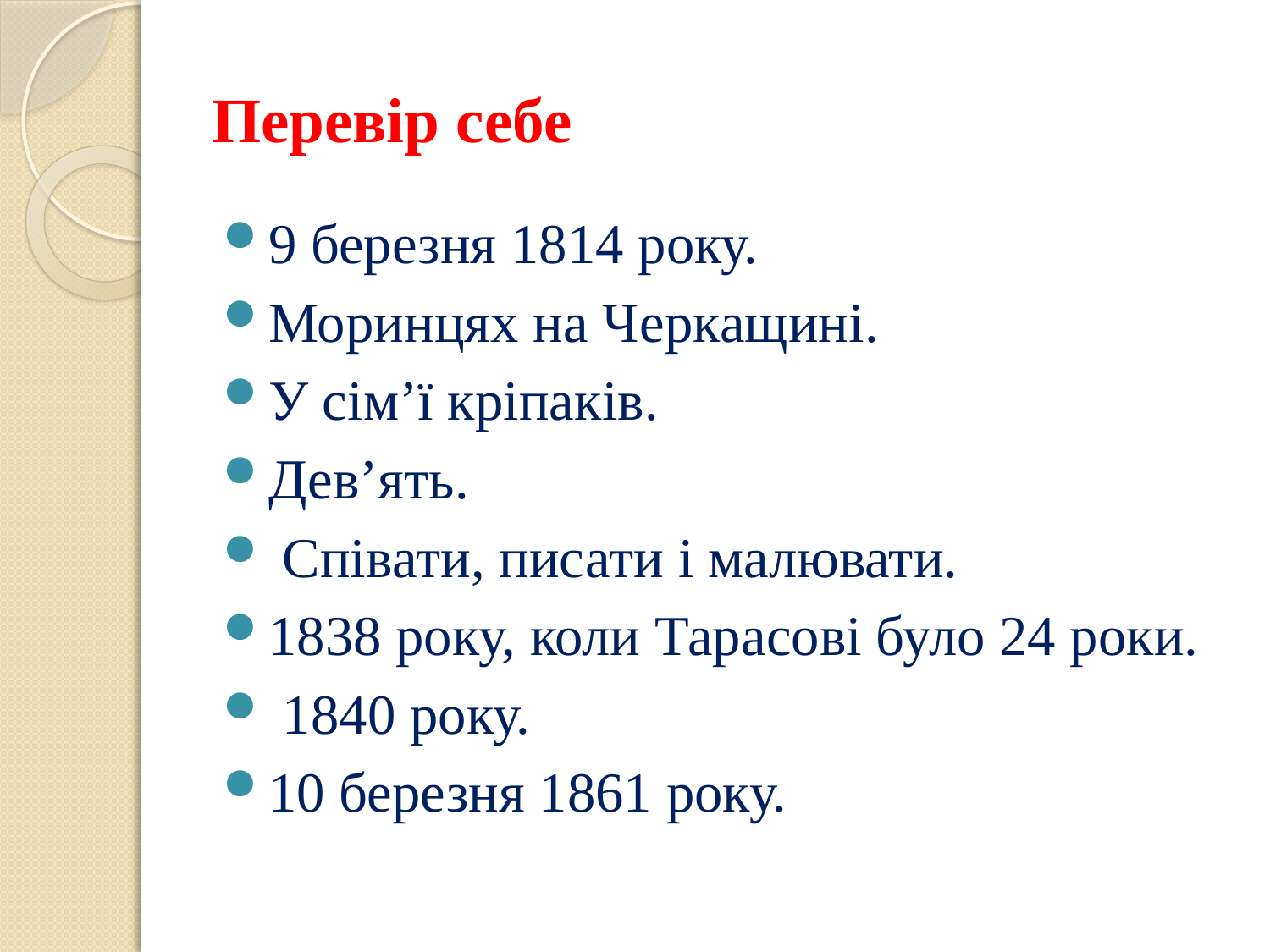

# Перевір себе
9 березня 1814 року.
Моринцях на Черкащині.
У сім’ї кріпаків.
Дев’ять.
 Співати, писати і малювати.
1838 року, коли Тарасові було 24 роки.
 1840 року.
10 березня 1861 року.